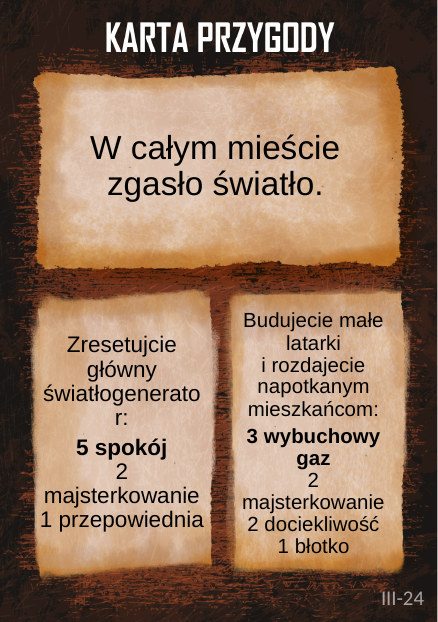

# W całym mieście zgasło światło.
Budujecie małe latarki
i rozdajecie napotkanym mieszkańcom:
3 wybuchowy gaz
2 majsterkowanie
2 dociekliwość
1 błotko
Zresetujcie główny światłogenerator:
5 spokój
2 majsterkowanie
1 przepowiednia
III-24